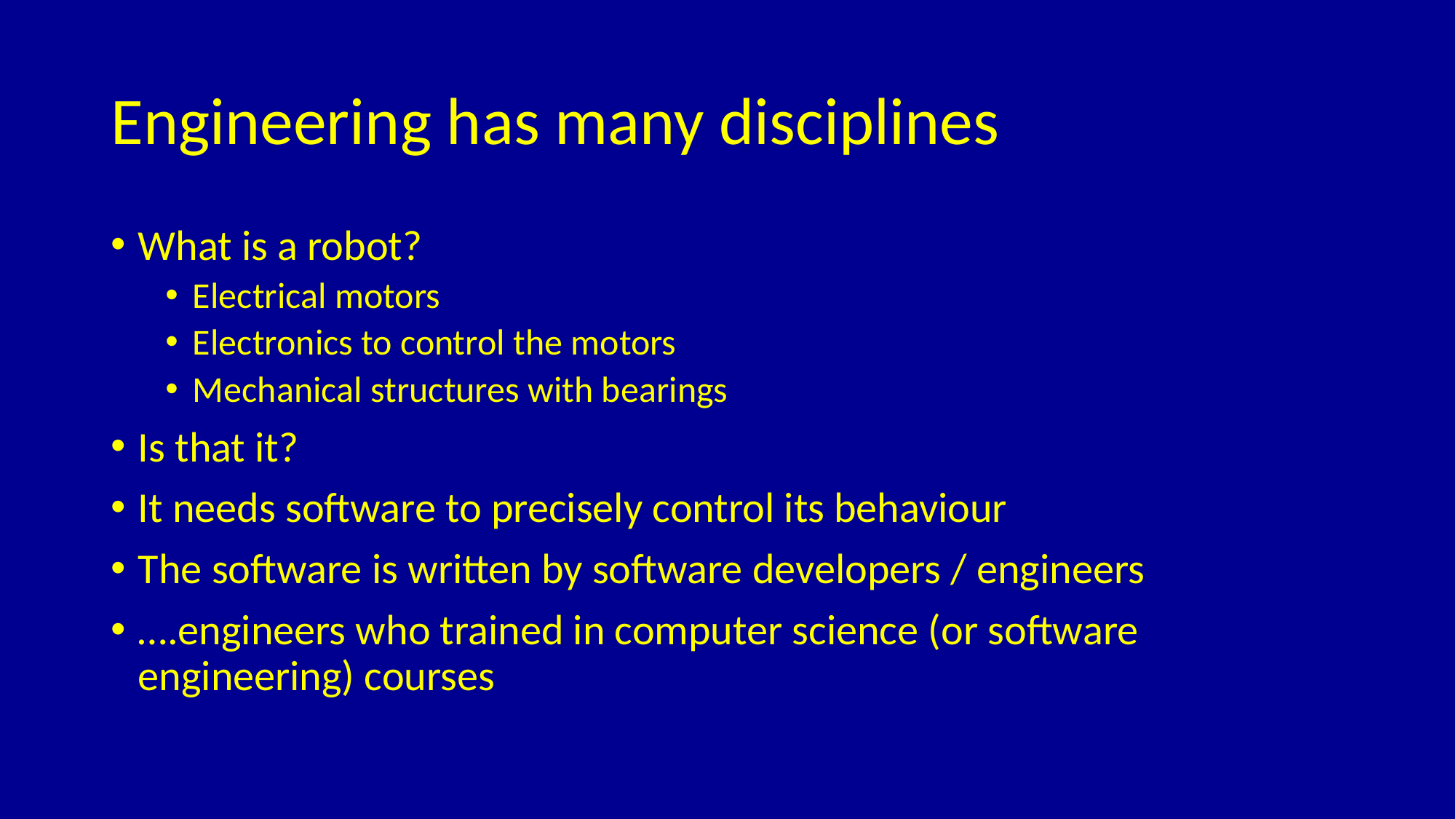

# Engineering has many disciplines
What is a robot?
Electrical motors
Electronics to control the motors
Mechanical structures with bearings
Is that it?
It needs software to precisely control its behaviour
The software is written by software developers / engineers
….engineers who trained in computer science (or software engineering) courses